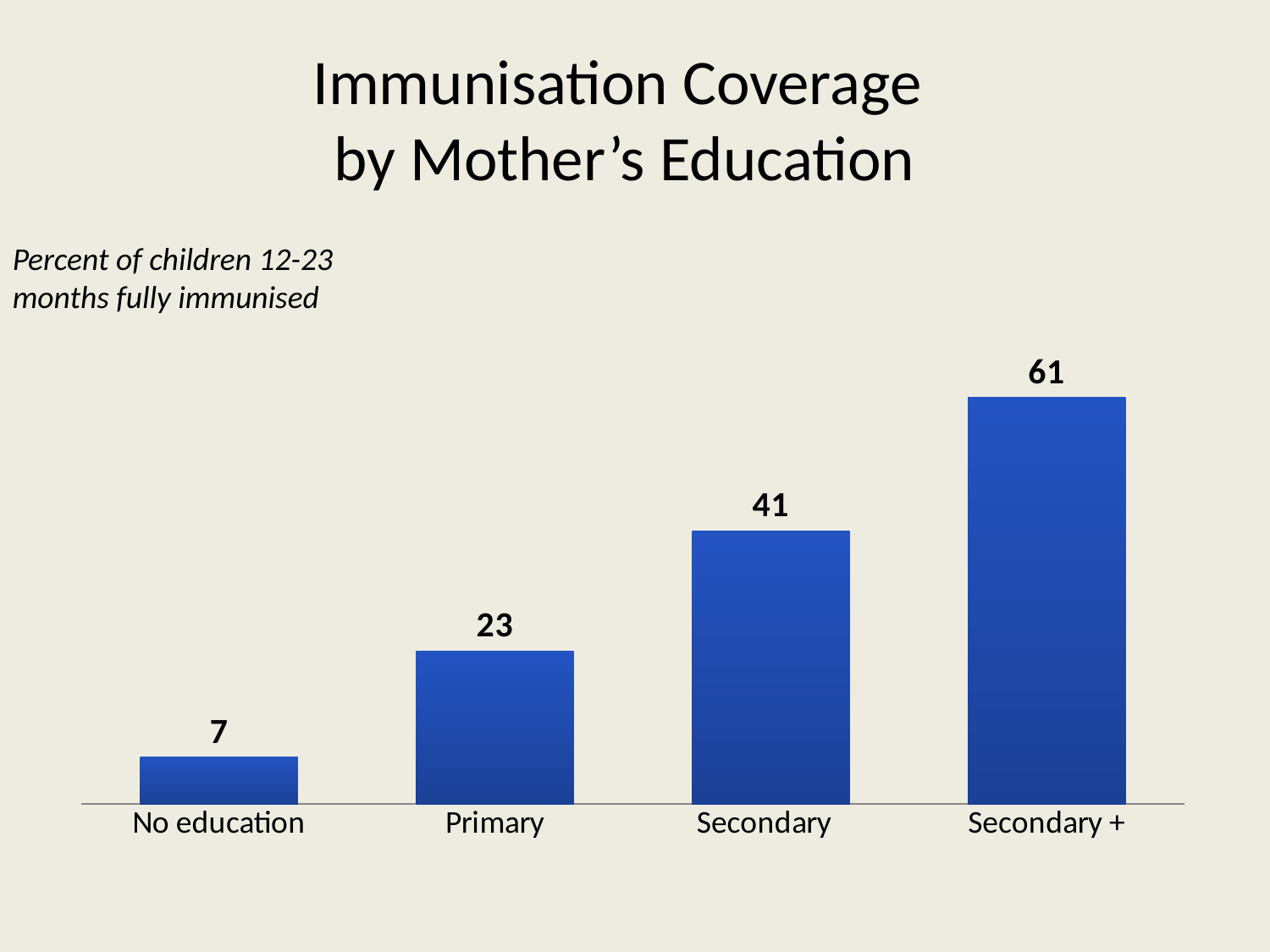

# Immunisation Coverage by Mother’s Education
Percent of children 12-23 months fully immunised

### Chart

| Category | Series 1 |
|---|---|
| No education | 7.0 |
| Primary | 23.0 |
| Secondary   | 41.0 |
| Secondary + | 61.0 |